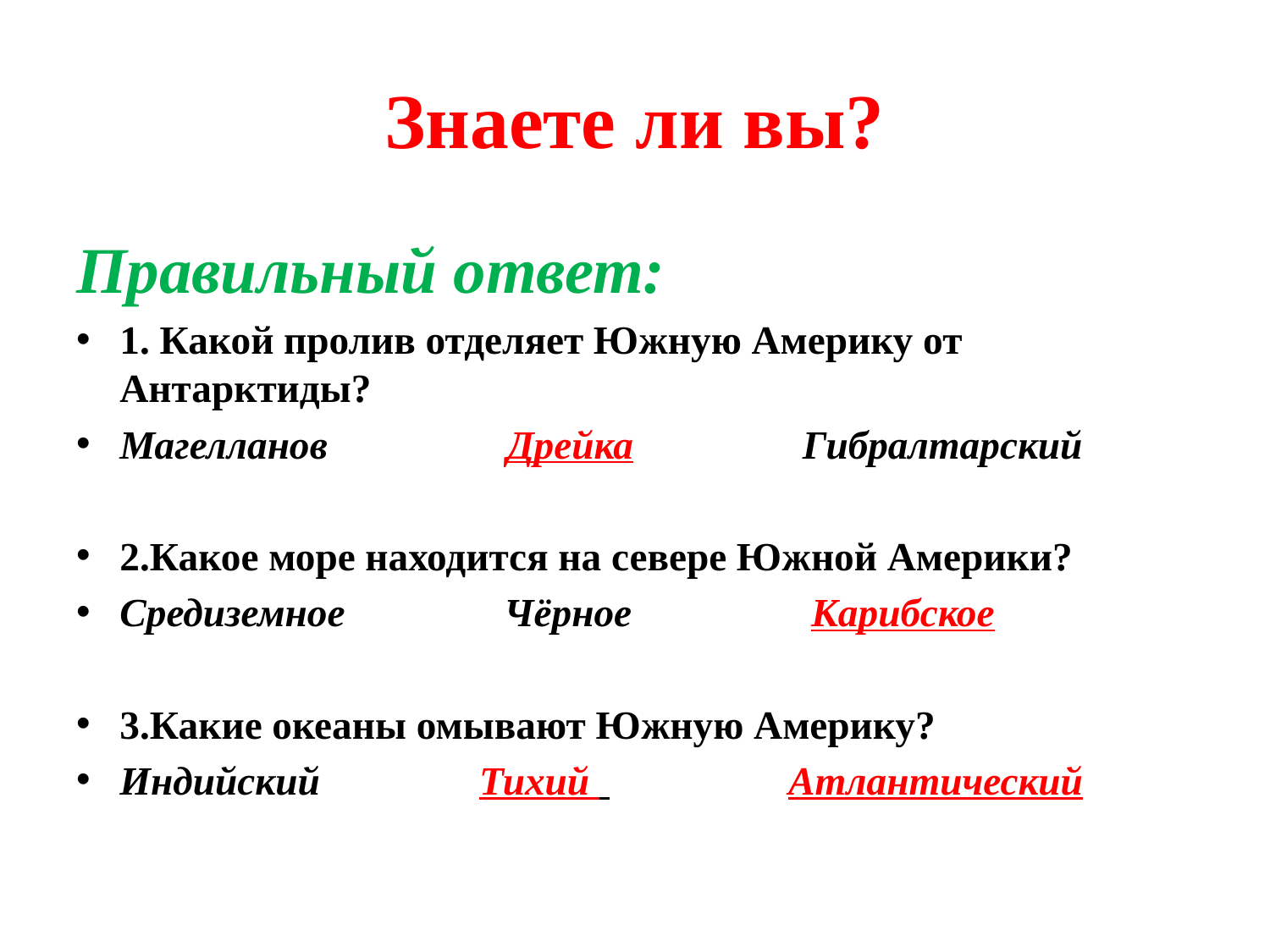

# Знаете ли вы?
Правильный ответ:
1. Какой пролив отделяет Южную Америку от Антарктиды?
Магелланов                  Дрейка                 Гибралтарский

2.Какое море находится на севере Южной Америки?
Средиземное                Чёрное                  Карибское

3.Какие океаны омывают Южную Америку?
Индийский                Тихий                    Атлантический